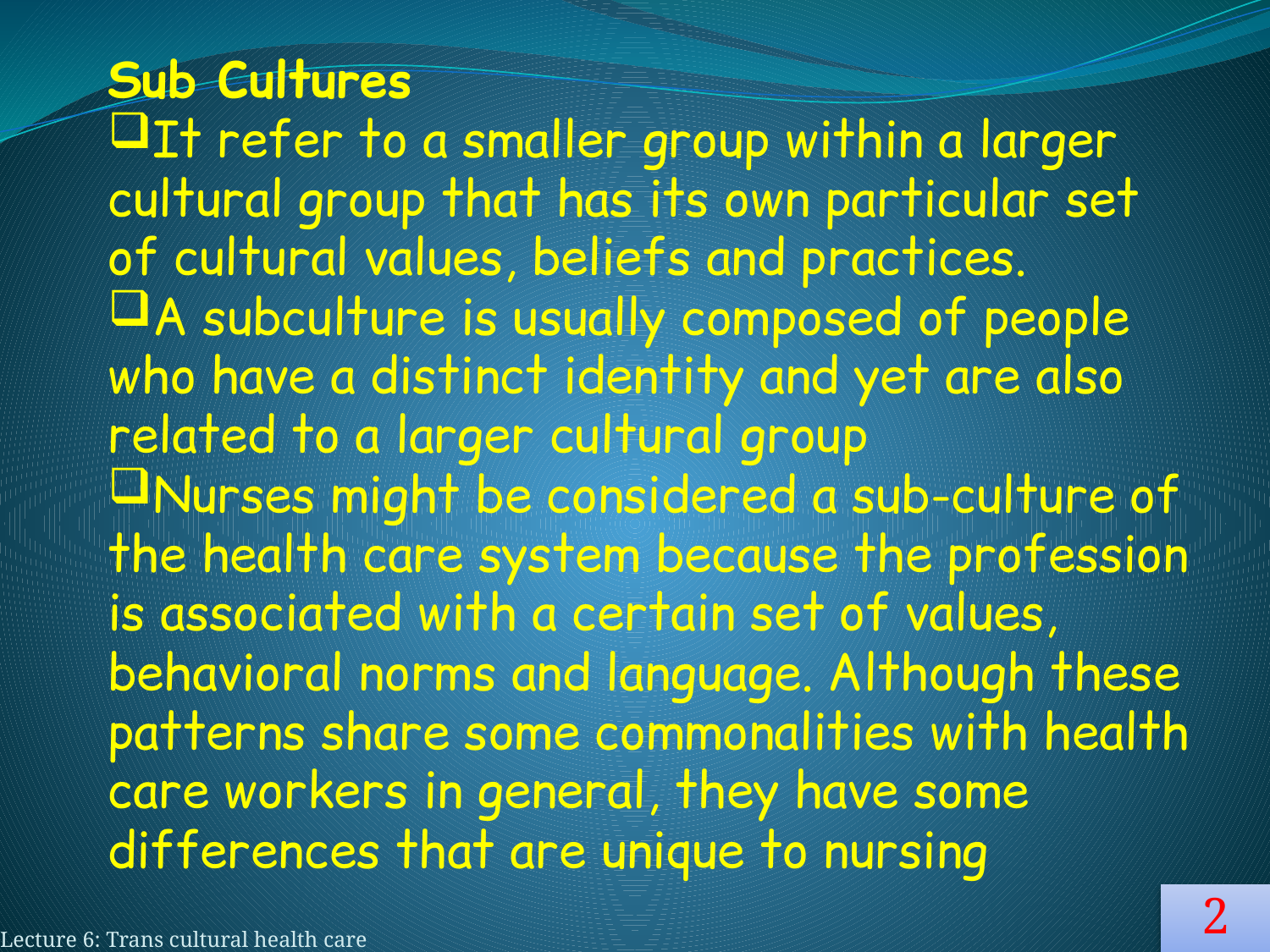

Sub Cultures
It refer to a smaller group within a larger cultural group that has its own particular set of cultural values, beliefs and practices.
A subculture is usually composed of people who have a distinct identity and yet are also related to a larger cultural group
Nurses might be considered a sub-culture of the health care system because the profession is associated with a certain set of values, behavioral norms and language. Although these patterns share some commonalities with health care workers in general, they have some differences that are unique to nursing
#
2
Lecture 6: Trans cultural health care